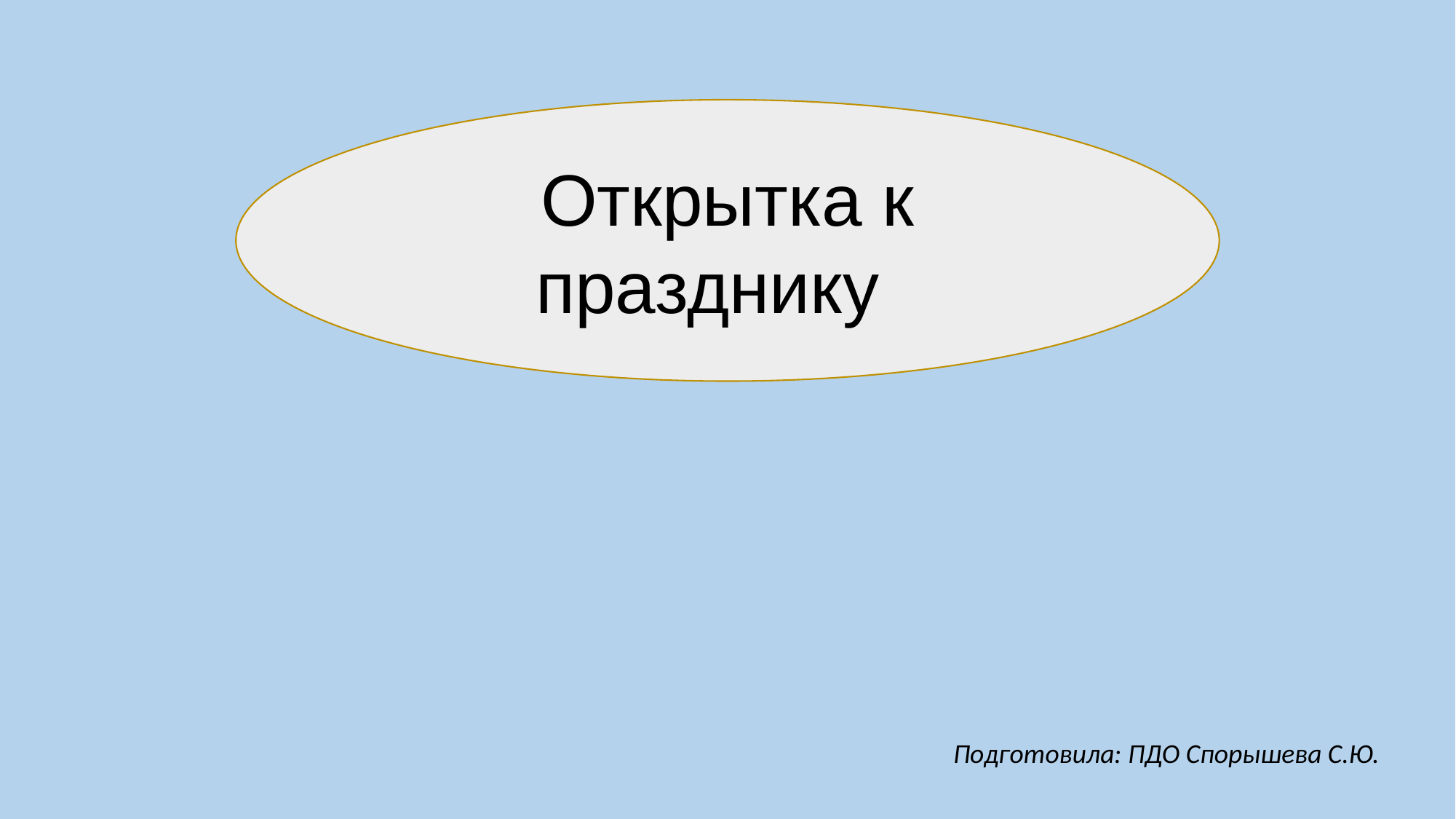

Открытка к празднику
Подготовила: ПДО Спорышева С.Ю.